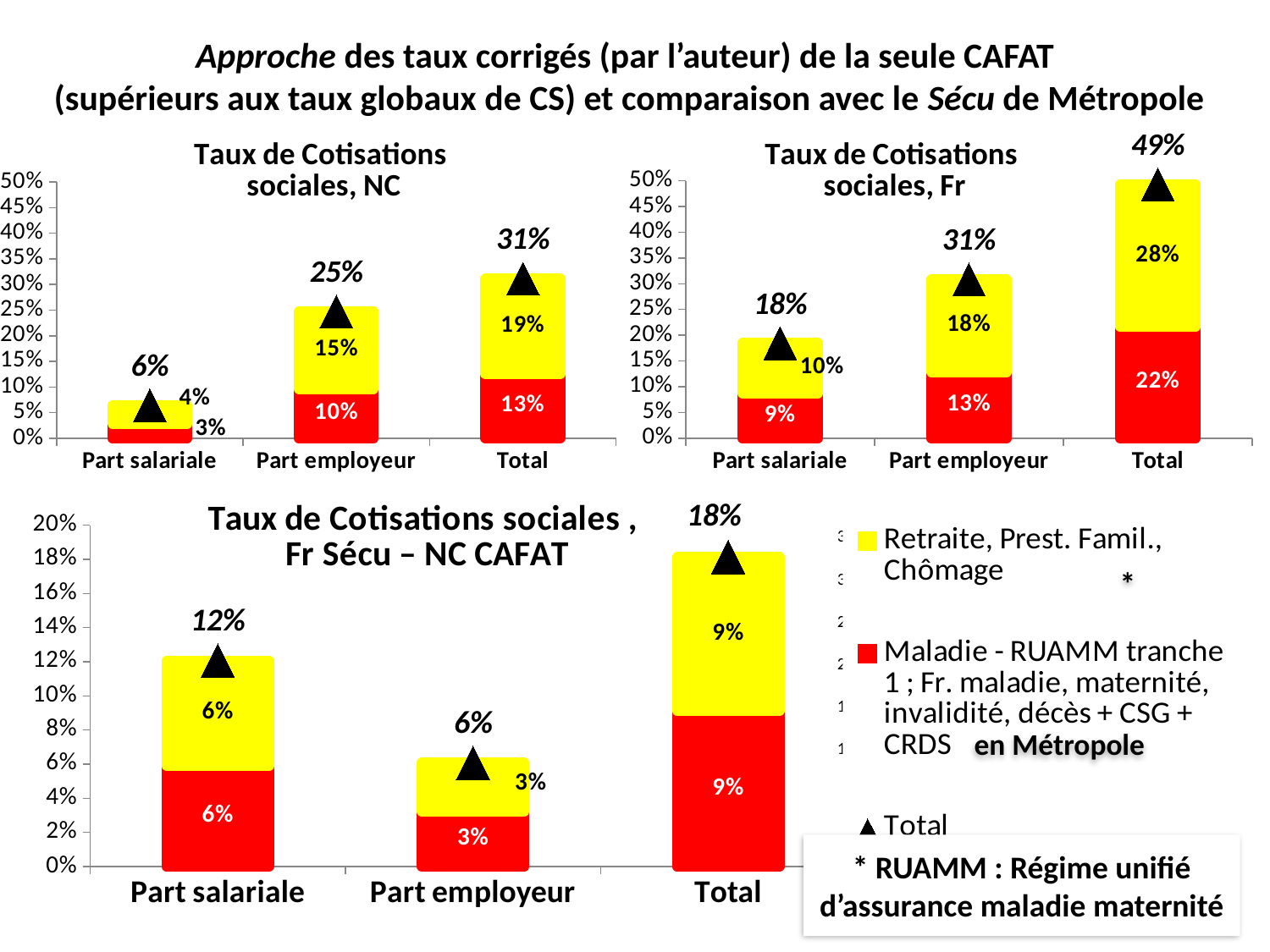

# Approche des taux corrigés (par l’auteur) de la seule CAFAT (supérieurs aux taux globaux de CS) et comparaison avec le Sécu de Métropole

### Chart: Taux de Cotisations
sociales, NC

| Category | Maladie - RUAMM tranche 1 ; Fr. maladie, maternité, invalidité, décès + CSG + CRDS | Retraite, Prest. Famil., Chômage | Total |
|---|---|---|---|
| Part salariale | 0.0285 | 0.0354 | 0.0639 |
| Part employeur | 0.0967 | 0.1505 | 0.2472 |
| Total | 0.1252 | 0.1859 | 0.3111 |

### Chart: Taux de Cotisations
sociales, Fr

| Category | Maladie - RUAMM tranche 1 ; Fr. maladie, maternité, invalidité, décès + CSG + CRDS | Retraite, Prest. Famil., Chômage | Total |
|---|---|---|---|
| Part salariale | 0.0875 | 0.097 | 0.1845 |
| Part employeur | 0.1289 | 0.179 | 0.3079 |
| Total | 0.2164 | 0.276 | 0.4924 |

### Chart: Taux de Cotisations sociales, NC

| Category | Maladie - RUAMM tranche 1 ; Fr. maladie, maternité, invalidité, décès + CSG + CRDS | Retraite, Prest. Famil., Chômage | Total |
|---|---|---|---|
| Part salariale | 0.0285 | 0.0354 | 0.0639 |
| Part employeur | 0.0967 | 0.1505 | 0.2472 |
| Total | 0.1252 | 0.1859 | 0.3111 |

### Chart: Taux de Cotisations sociales ,
Fr Sécu – NC CAFAT

| Category | Maladie - RUAMM tranche 1 ; Fr. maladie, maternité, invalidité, décès + CSG + CRDS | Retraite, Prest. Famil., Chômage | Total |
|---|---|---|---|
| Part salariale | 0.059 | 0.0616 | 0.1206 |
| Part employeur | 0.0322 | 0.0285 | 0.0607 |
| Total | 0.0912 | 0.0901 | 0.1813 |
*
en Métropole
* RUAMM : Régime unifié d’assurance maladie maternité